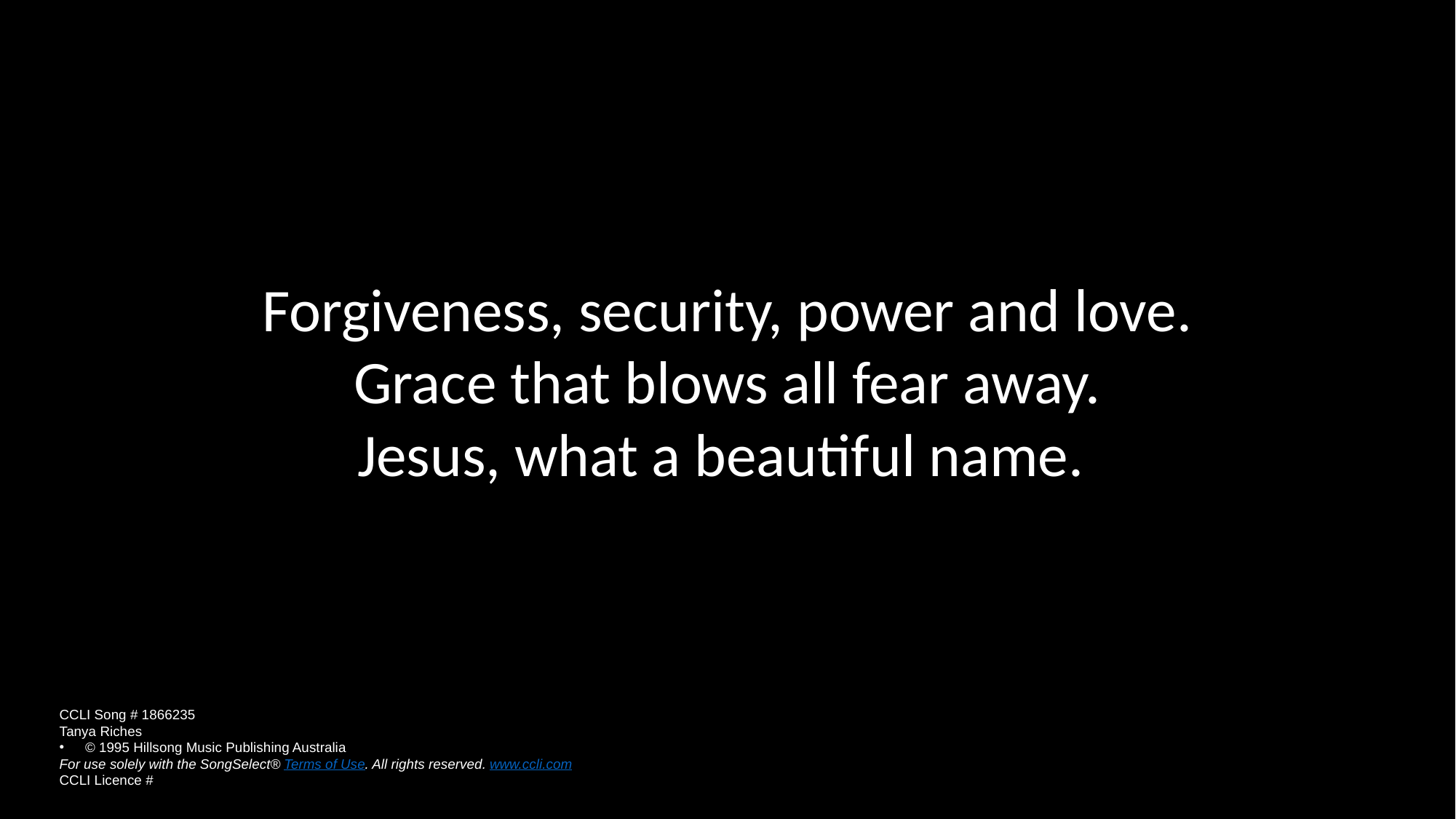

Forgiveness, security, power and love.
Grace that blows all fear away.
Jesus, what a beautiful name.
CCLI Song # 1866235
Tanya Riches
© 1995 Hillsong Music Publishing Australia
For use solely with the SongSelect® Terms of Use. All rights reserved. www.ccli.com
CCLI Licence #